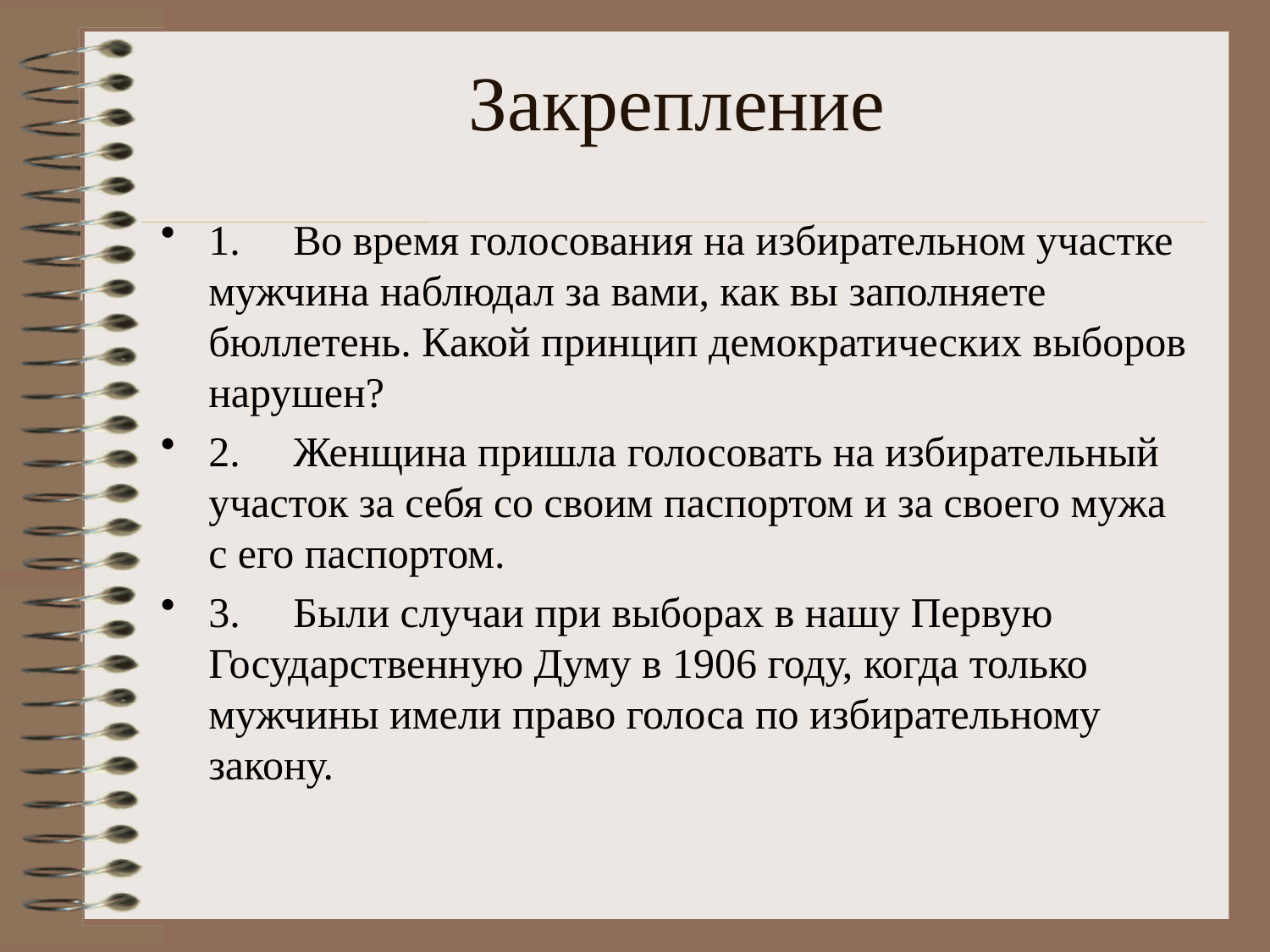

# Закрепление
1.     Во время голосования на избирательном участке мужчина наблюдал за вами, как вы заполняете бюллетень. Какой принцип демократических выборов нарушен?
2.     Женщина пришла голосовать на избирательный участок за себя со своим паспортом и за своего мужа с его паспортом.
3.     Были случаи при выборах в нашу Первую Государственную Думу в 1906 году, когда только мужчины имели право голоса по избирательному закону.